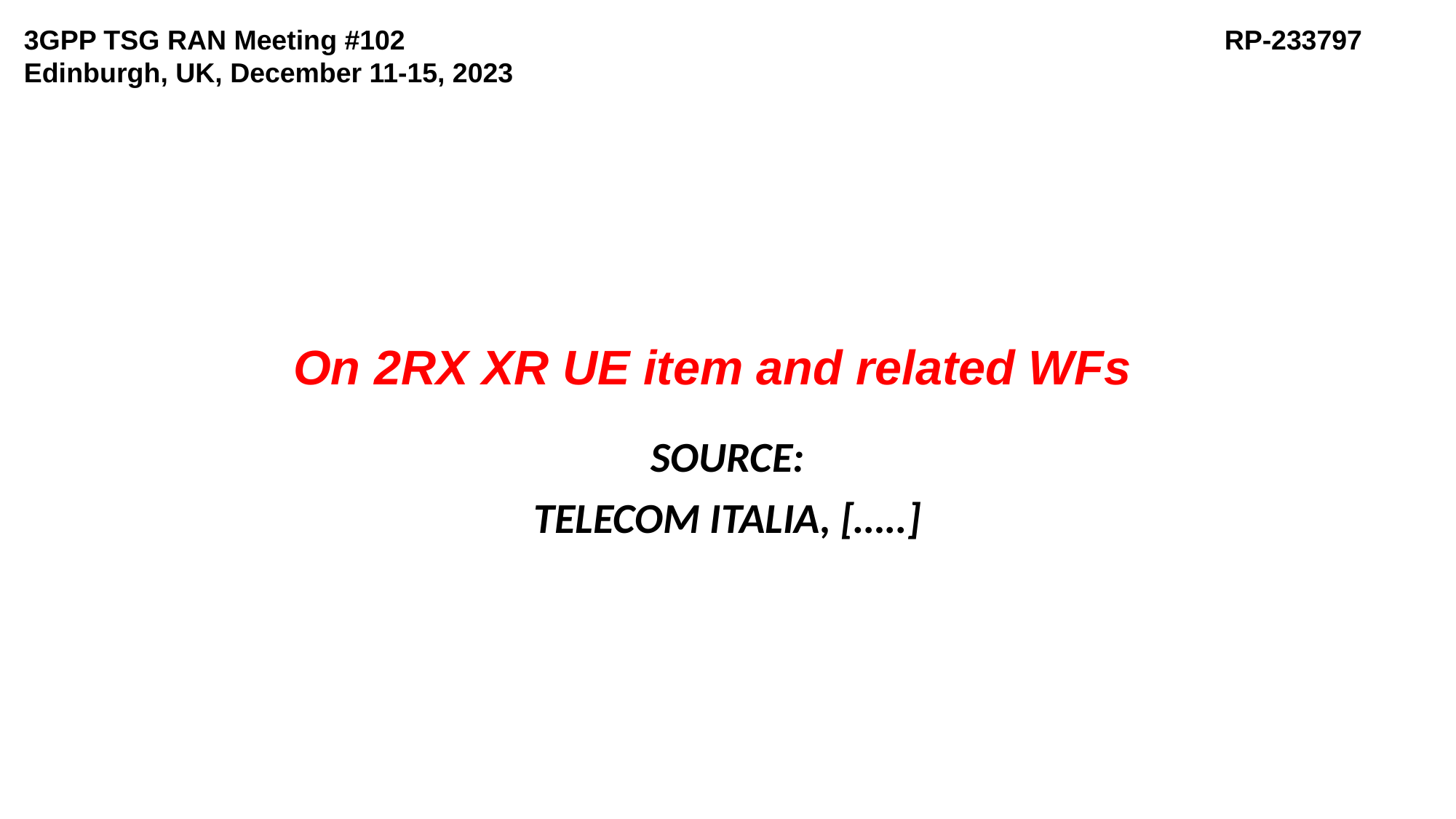

3GPP TSG RAN Meeting #102								RP-233797
Edinburgh, UK, December 11-15, 2023
# On 2RX XR UE item and related WFs
SOURCE:
TELECOM ITALIA, […..]